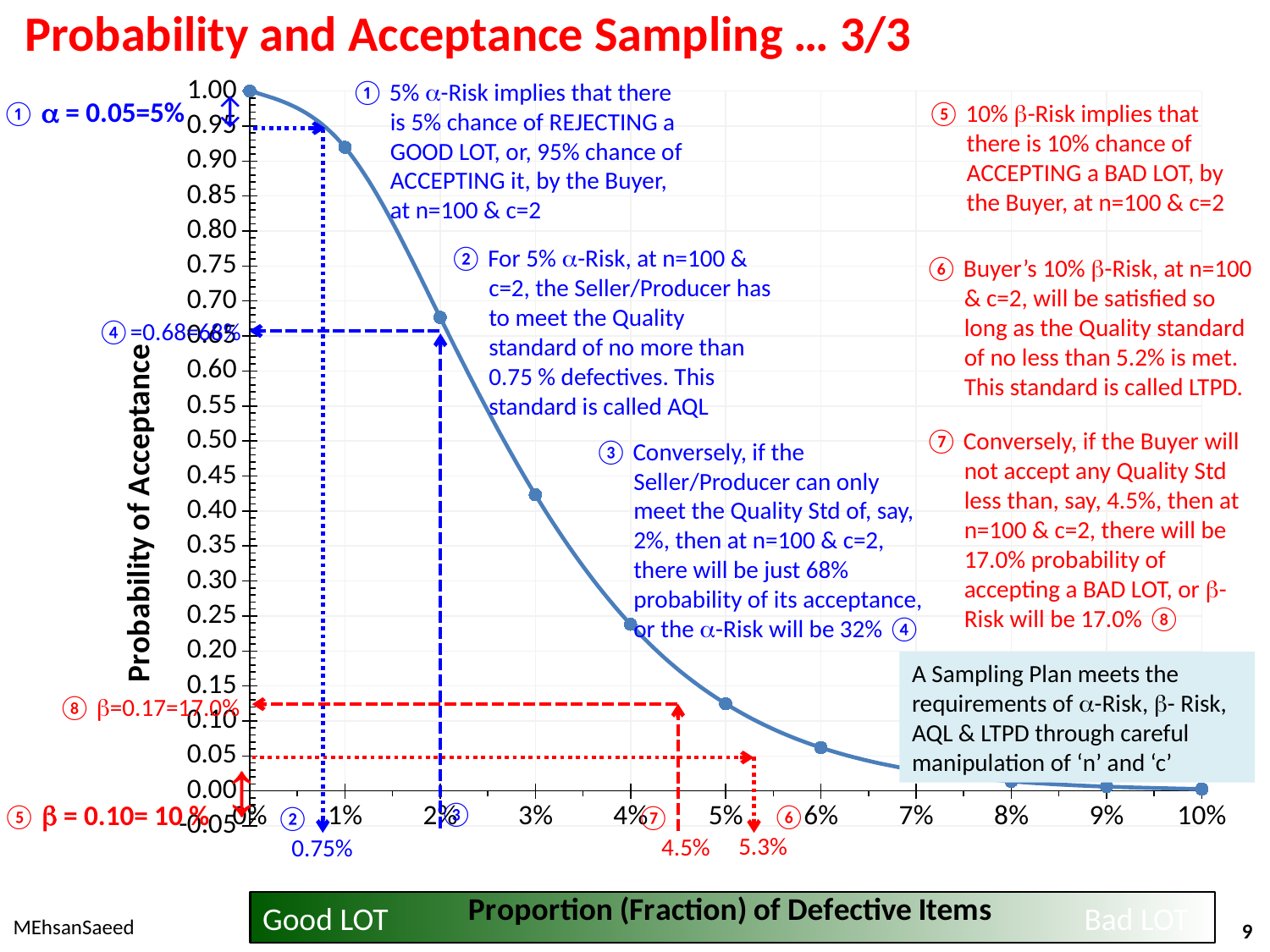

# Probability and Acceptance Sampling … 3/3

### Chart

| Category | Probability of Acceptance (P) |
|---|---|
| 0 | 1.0 |
| 0.01 | 0.9196986029286058 |
| 0.02 | 0.6766764161830634 |
| 0.03 | 0.4231900811268434 |
| 0.04 | 0.2381033055535443 |
| 0.05 | 0.12465201948308113 |
| 0.06 | 0.06196880441665896 |
| 7.0000000000000007E-2 | 0.02963616388052175 |
| 0.08 | 0.013753967744002987 |
| 0.09 | 0.006232195106377318 |
| 0.1 | 0.0027693957155115762 |
① 5% α-Risk implies that there is 5% chance of REJECTING a GOOD LOT, or, 95% chance of ACCEPTING it, by the Buyer, at n=100 & c=2
① α = 0.05=5%     ↕
⑤ 10% β-Risk implies that there is 10% chance of ACCEPTING a BAD LOT, by the Buyer, at n=100 & c=2
② For 5% α-Risk, at n=100 & c=2, the Seller/Producer has to meet the Quality standard of no more than 0.75 % defectives. This standard is called AQL
⑥ Buyer’s 10% β-Risk, at n=100 & c=2, will be satisfied so long as the Quality standard of no less than 5.2% is met. This standard is called LTPD.
④=0.68=68%
⑦ Conversely, if the Buyer will not accept any Quality Std less than, say, 4.5%, then at n=100 & c=2, there will be 17.0% probability of accepting a BAD LOT, or β- Risk will be 17.0% ⑧
③ Conversely, if the Seller/Producer can only meet the Quality Std of, say, 2%, then at n=100 & c=2, there will be just 68% probability of its acceptance, or the α-Risk will be 32% ④
A Sampling Plan meets the requirements of α-Risk, β- Risk, AQL & LTPD through careful manipulation of ‘n’ and ‘c’
⑧ β=0.17=17.0%
↕
⑤ β = 0.10= 10 %
③
⑥
 5.3%
⑦   4.5%
② 0.75%
Good LOT                                                                                                 Bad LOT
MEhsanSaeed
9